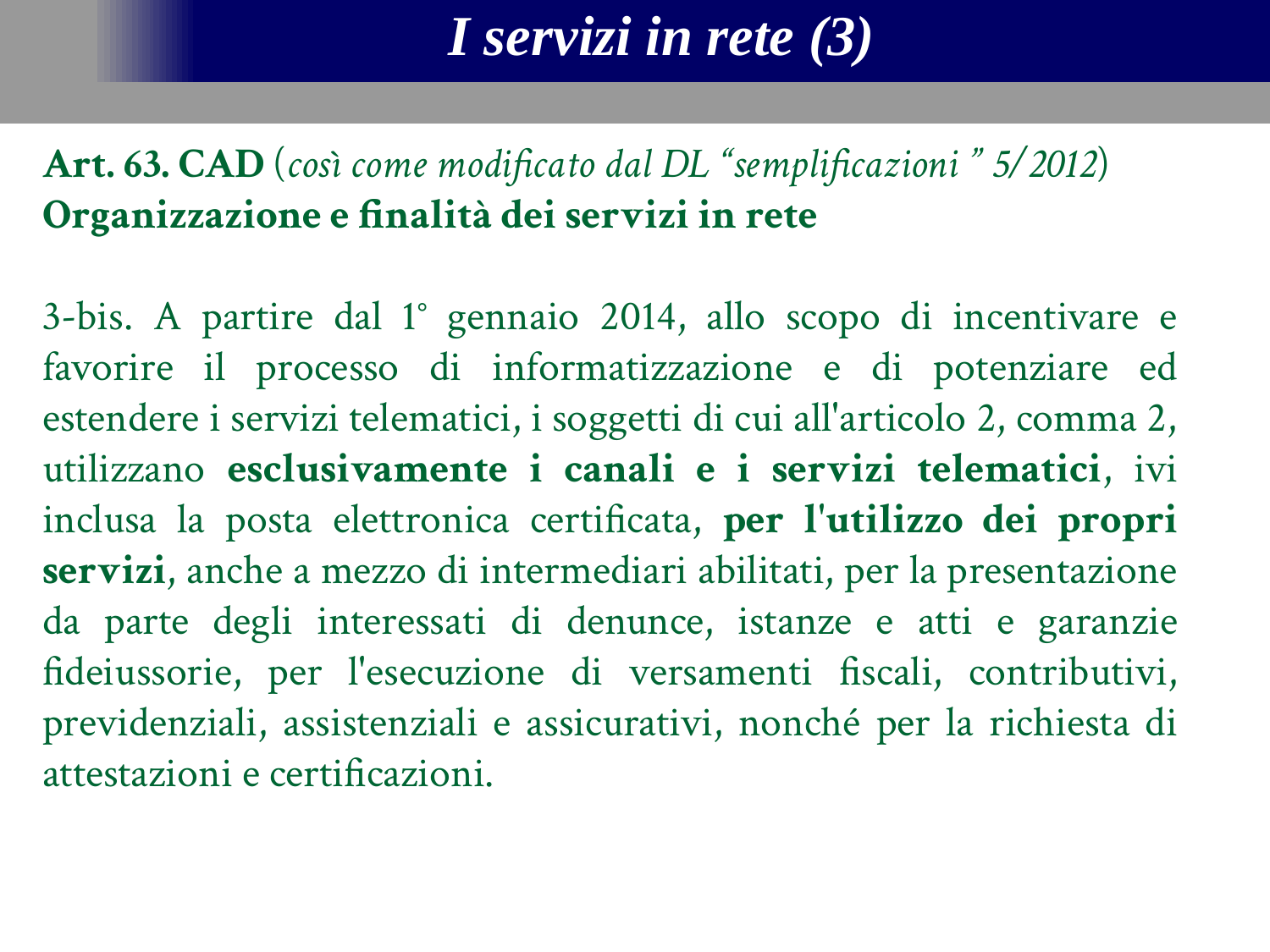

I servizi in rete (3)
Art. 63. CAD (così come modificato dal DL “semplificazioni ” 5/2012)
Organizzazione e finalità dei servizi in rete

3-bis. A partire dal 1° gennaio 2014, allo scopo di incentivare e favorire il processo di informatizzazione e di potenziare ed estendere i servizi telematici, i soggetti di cui all'articolo 2, comma 2, utilizzano esclusivamente i canali e i servizi telematici, ivi inclusa la posta elettronica certificata, per l'utilizzo dei propri servizi, anche a mezzo di intermediari abilitati, per la presentazione da parte degli interessati di denunce, istanze e atti e garanzie fideiussorie, per l'esecuzione di versamenti fiscali, contributivi, previdenziali, assistenziali e assicurativi, nonché per la richiesta di attestazioni e certificazioni.